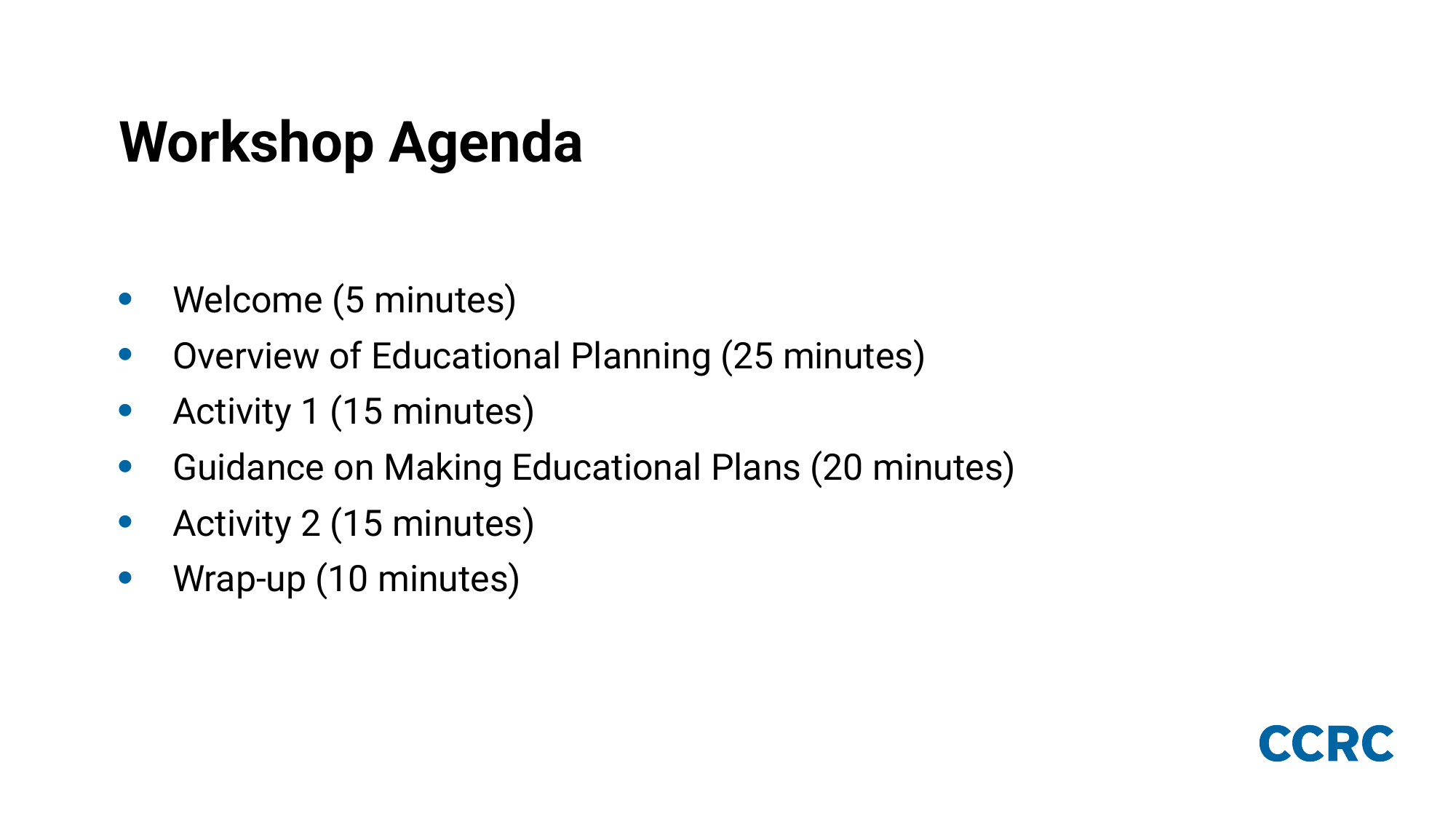

# Workshop Agenda
Welcome (5 minutes)
Overview of Educational Planning (25 minutes)
Activity 1 (15 minutes)
Guidance on Making Educational Plans (20 minutes)
Activity 2 (15 minutes)
Wrap-up (10 minutes)